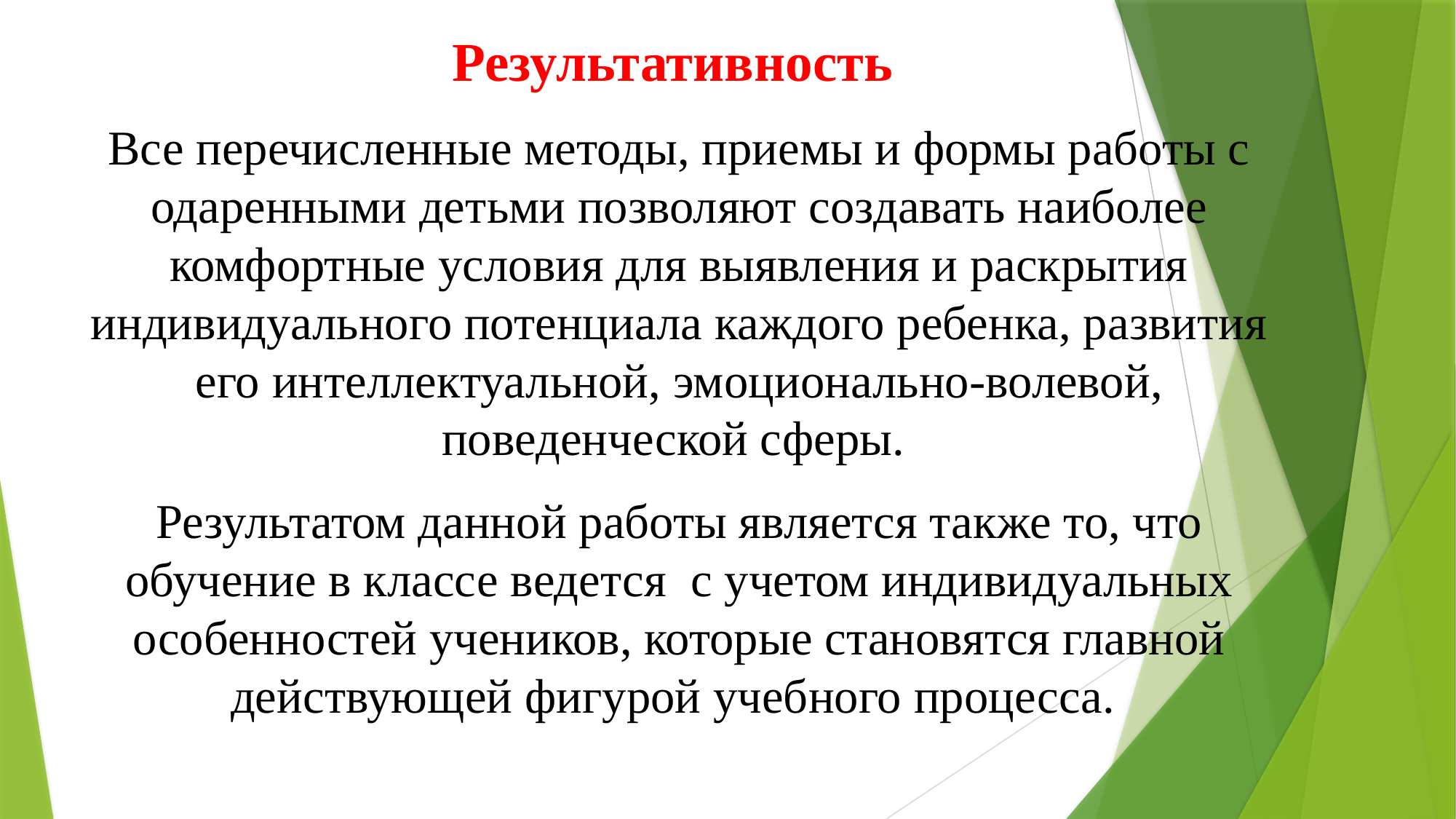

Результативность
Все перечисленные методы, приемы и формы работы с одаренными детьми позволяют создавать наиболее комфортные условия для выявления и раскрытия индивидуального потенциала каждого ребенка, развития его интеллектуальной, эмоционально-волевой, поведенческой сферы.
Результатом данной работы является также то, что обучение в классе ведется  с учетом индивидуальных особенностей учеников, которые становятся главной действующей фигурой учебного процесса.